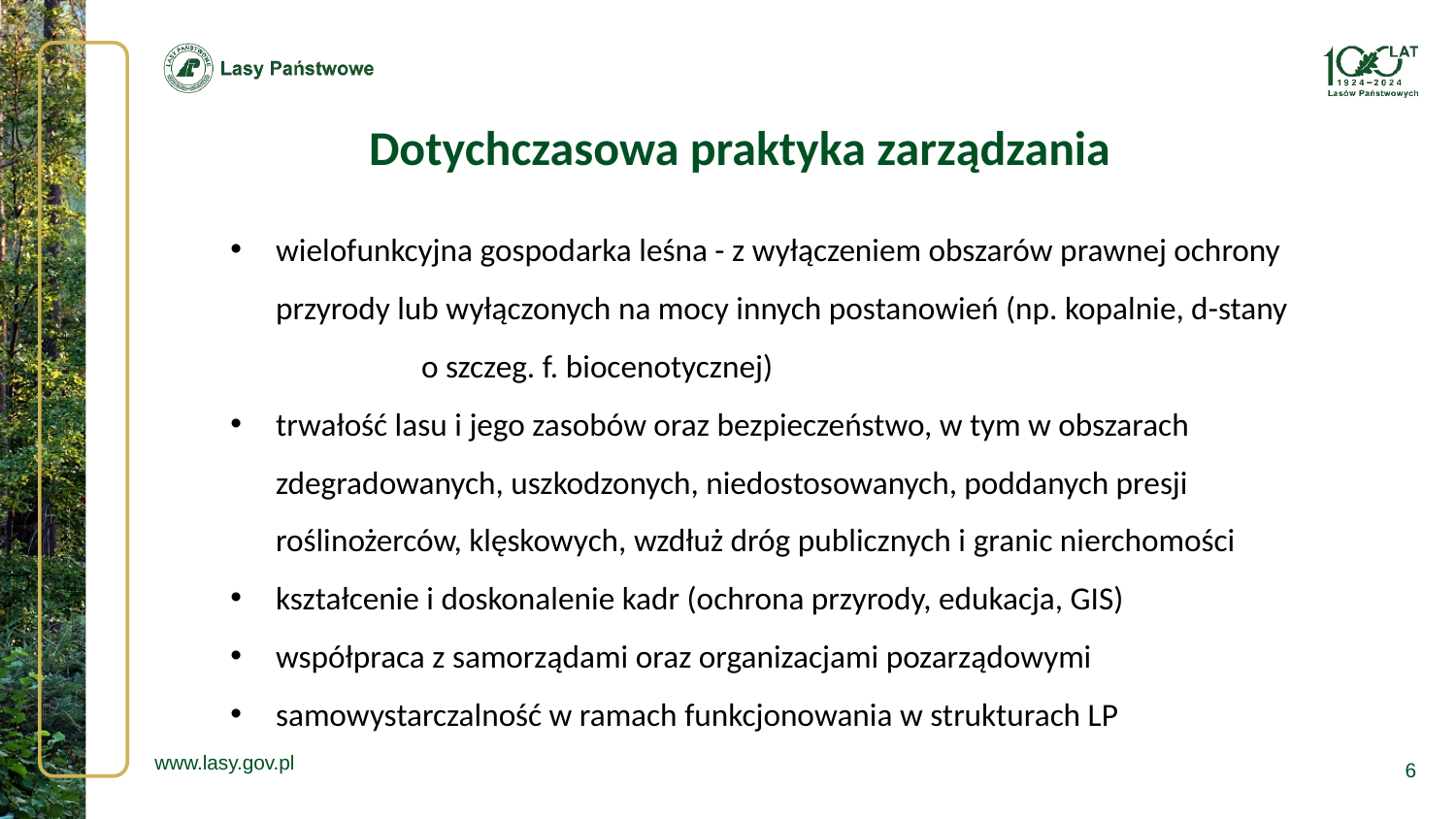

Dotychczasowa praktyka zarządzania
wielofunkcyjna gospodarka leśna - z wyłączeniem obszarów prawnej ochrony przyrody lub wyłączonych na mocy innych postanowień (np. kopalnie, d-stany                      o szczeg. f. biocenotycznej)
trwałość lasu i jego zasobów oraz bezpieczeństwo, w tym w obszarach zdegradowanych, uszkodzonych, niedostosowanych, poddanych presji roślinożerców, klęskowych, wzdłuż dróg publicznych i granic nierchomości
kształcenie i doskonalenie kadr (ochrona przyrody, edukacja, GIS)
współpraca z samorządami oraz organizacjami pozarządowymi
samowystarczalność w ramach funkcjonowania w strukturach LP